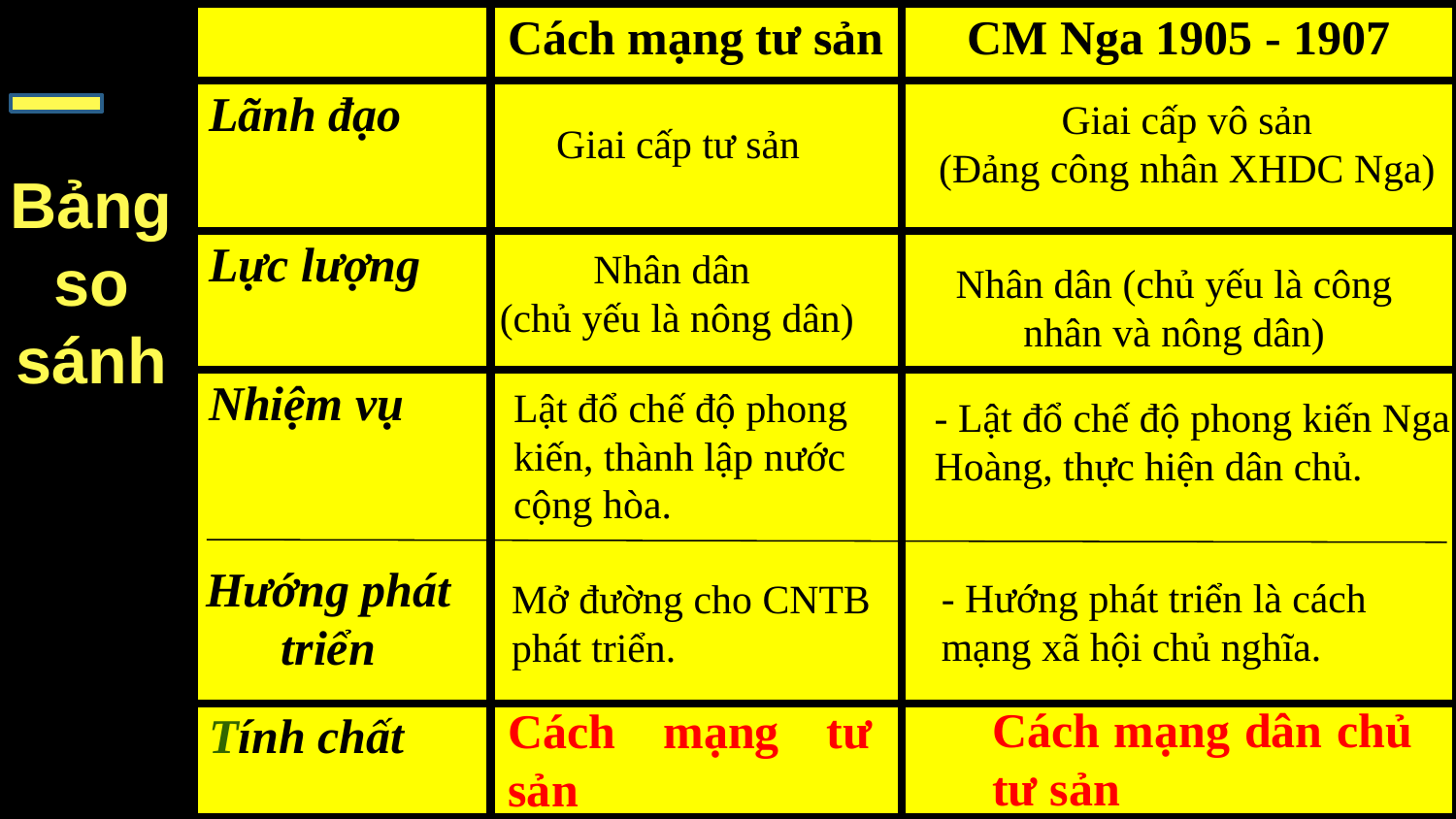

|  | Cách mạng tư sản | CM Nga 1905 - 1907 |
| --- | --- | --- |
| Lãnh đạo |  |  |
| Lực lượng |  |  |
| Nhiệm vụ |  |  |
| Tính chất |  |  |
Giai cấp vô sản
(Đảng công nhân XHDC Nga)

Giai cấp tư sản
Bảng so sánh

Nhân dân
(chủ yếu là nông dân)
Nhân dân (chủ yếu là công nhân và nông dân)
Lật đổ chế độ phong kiến, thành lập nước cộng hòa.
- Lật đổ chế độ phong kiến Nga Hoàng, thực hiện dân chủ.

Hướng phát triển
- Hướng phát triển là cách mạng xã hội chủ nghĩa.
Mở đường cho CNTB phát triển.
Cách mạng dân chủ tư sản
Cách mạng tư sản